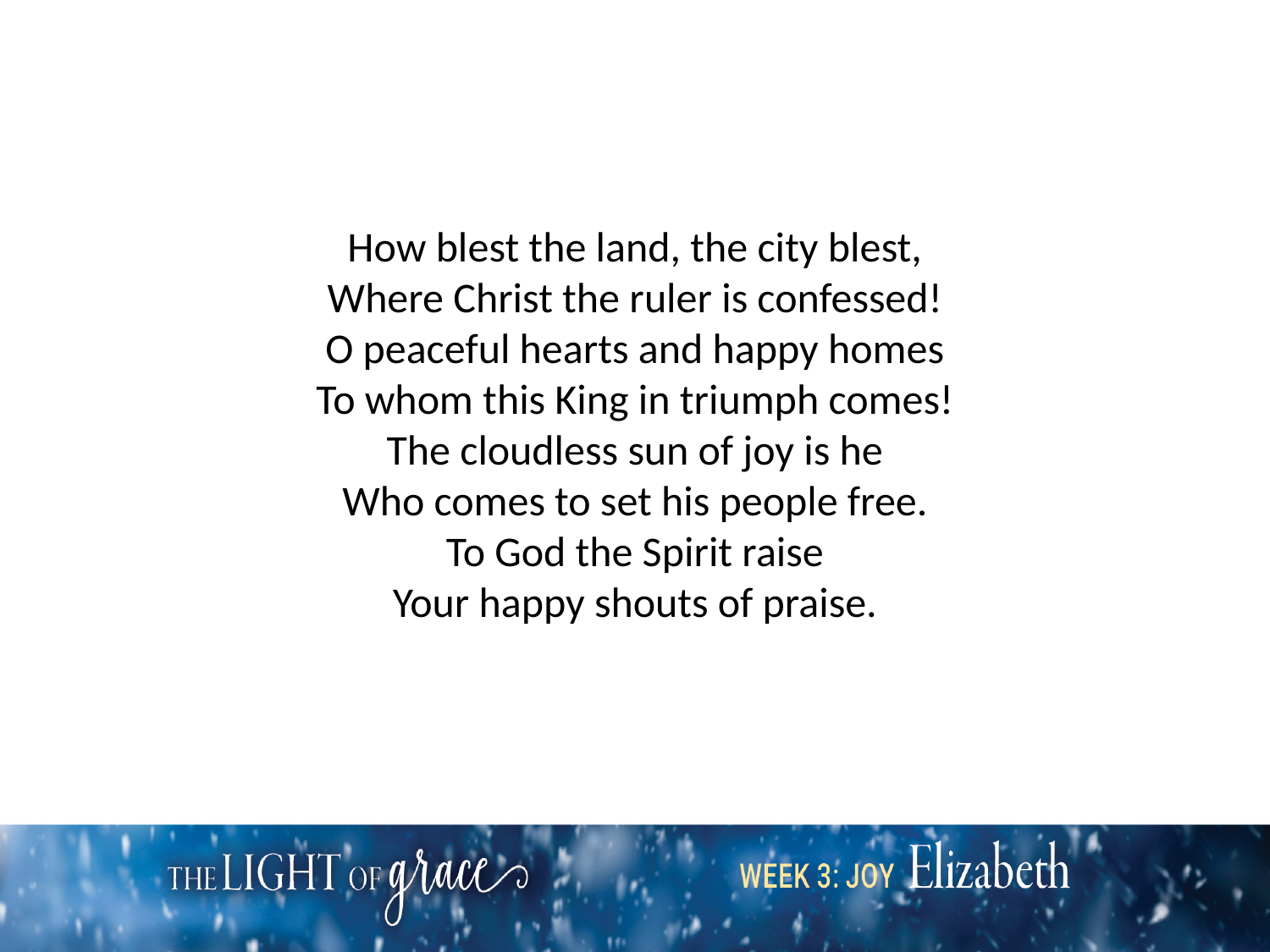

How blest the land, the city blest,
Where Christ the ruler is confessed!
O peaceful hearts and happy homes
To whom this King in triumph comes!
The cloudless sun of joy is he
Who comes to set his people free.
To God the Spirit raise
Your happy shouts of praise.